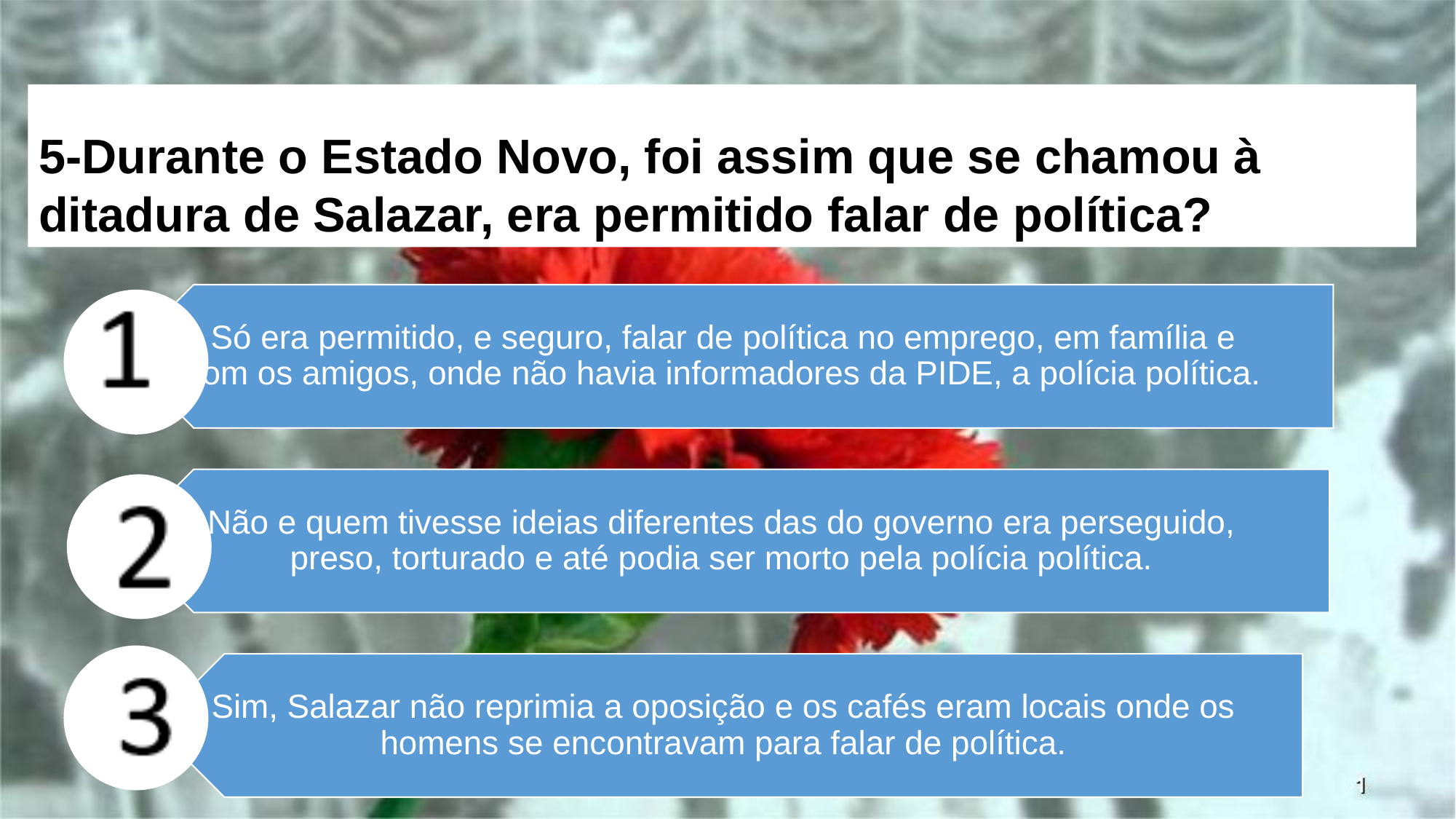

# 5-Durante o Estado Novo, foi assim que se chamou à ditadura de Salazar, era permitido falar de política?
Só era permitido, e seguro, falar de política no emprego, em família e com os amigos, onde não havia informadores da PIDE, a polícia política.
Não e quem tivesse ideias diferentes das do governo era perseguido, preso, torturado e até podia ser morto pela polícia política.
Sim, Salazar não reprimia a oposição e os cafés eram locais onde os homens se encontravam para falar de política.